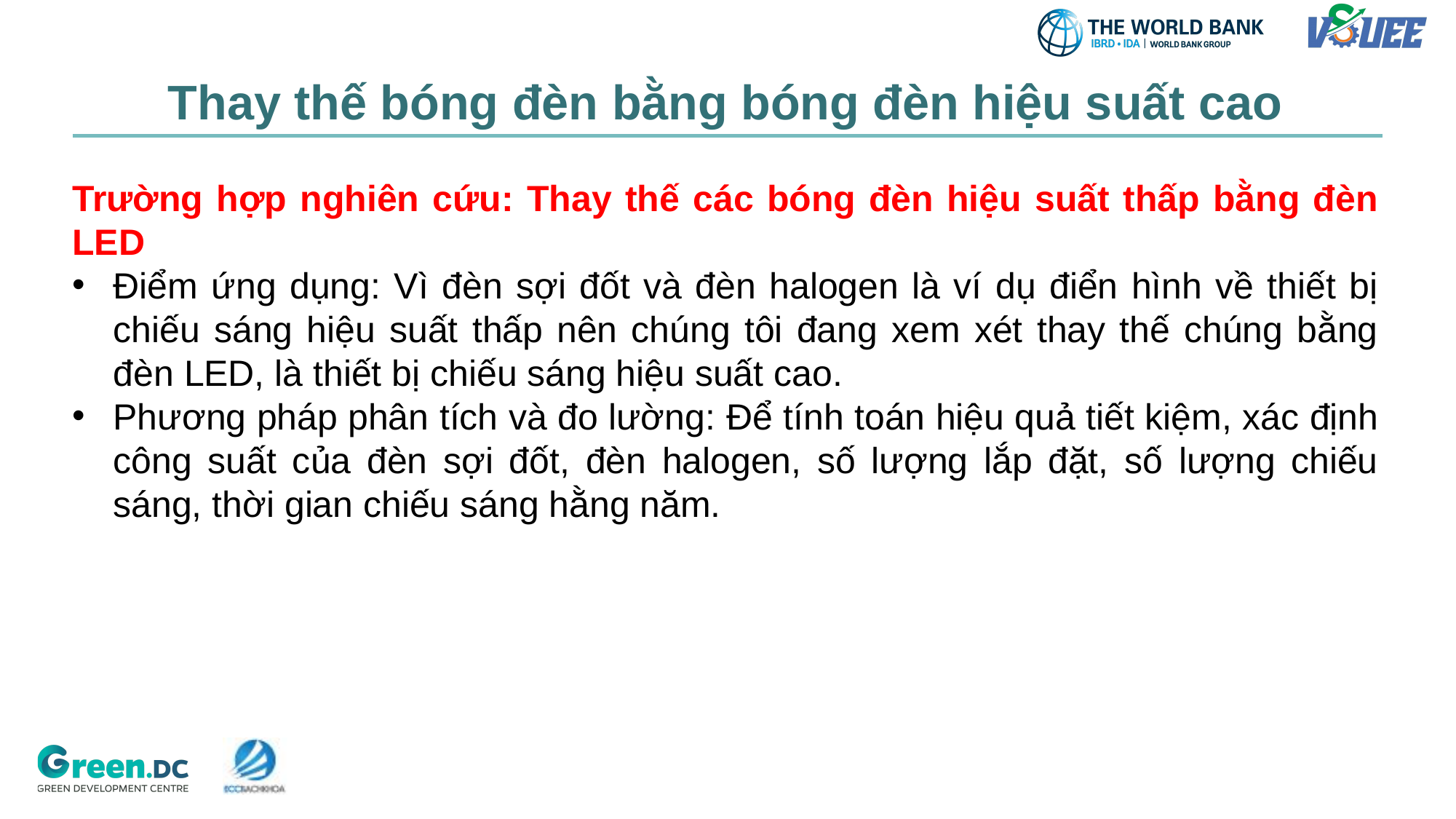

# Thay thế bóng đèn bằng bóng đèn hiệu suất cao
Trường hợp nghiên cứu: Thay thế các bóng đèn hiệu suất thấp bằng đèn LED
Điểm ứng dụng: Vì đèn sợi đốt và đèn halogen là ví dụ điển hình về thiết bị chiếu sáng hiệu suất thấp nên chúng tôi đang xem xét thay thế chúng bằng đèn LED, là thiết bị chiếu sáng hiệu suất cao.
Phương pháp phân tích và đo lường: Để tính toán hiệu quả tiết kiệm, xác định công suất của đèn sợi đốt, đèn halogen, số lượng lắp đặt, số lượng chiếu sáng, thời gian chiếu sáng hằng năm.